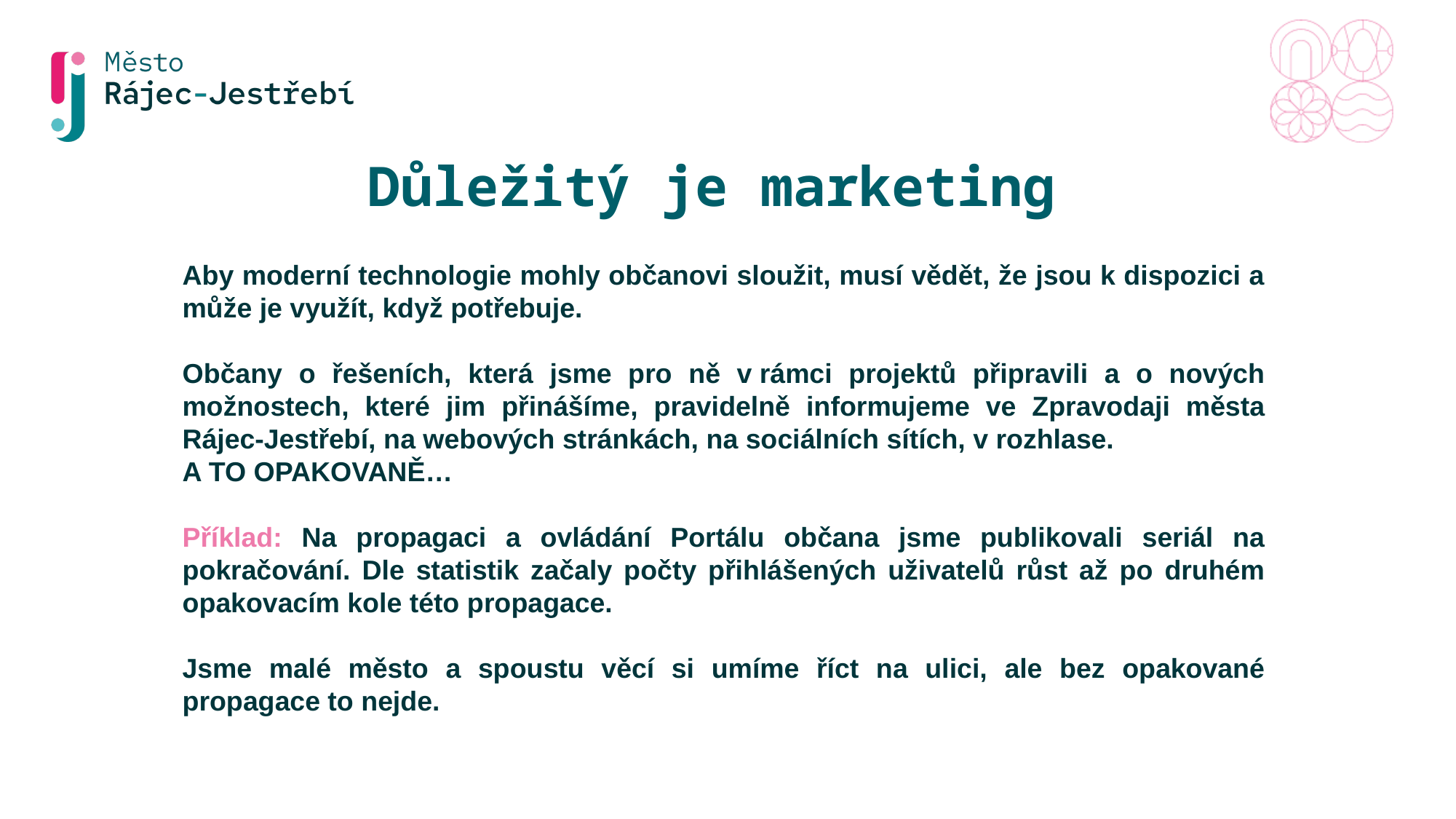

Důležitý je marketing
Aby moderní technologie mohly občanovi sloužit, musí vědět, že jsou k dispozici a může je využít, když potřebuje.

Občany o řešeních, která jsme pro ně v rámci projektů připravili a o nových možnostech, které jim přinášíme, pravidelně informujeme ve Zpravodaji města Rájec-Jestřebí, na webových stránkách, na sociálních sítích, v rozhlase.
A TO OPAKOVANĚ…

Příklad: Na propagaci a ovládání Portálu občana jsme publikovali seriál na pokračování. Dle statistik začaly počty přihlášených uživatelů růst až po druhém opakovacím kole této propagace.

Jsme malé město a spoustu věcí si umíme říct na ulici, ale bez opakované propagace to nejde.